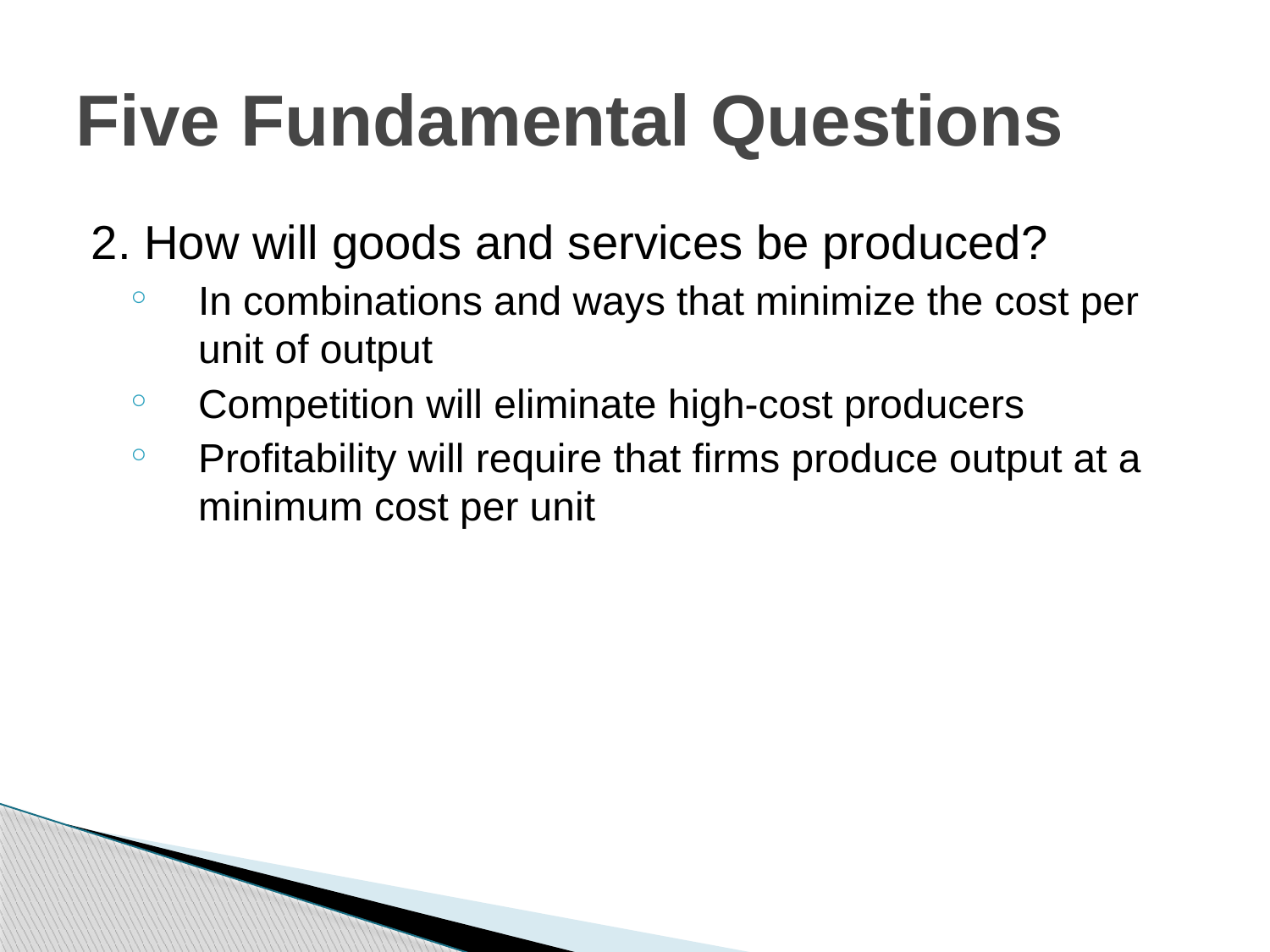

# Five Fundamental Questions
2. How will goods and services be produced?
In combinations and ways that minimize the cost per unit of output
Competition will eliminate high-cost producers
Profitability will require that firms produce output at a minimum cost per unit